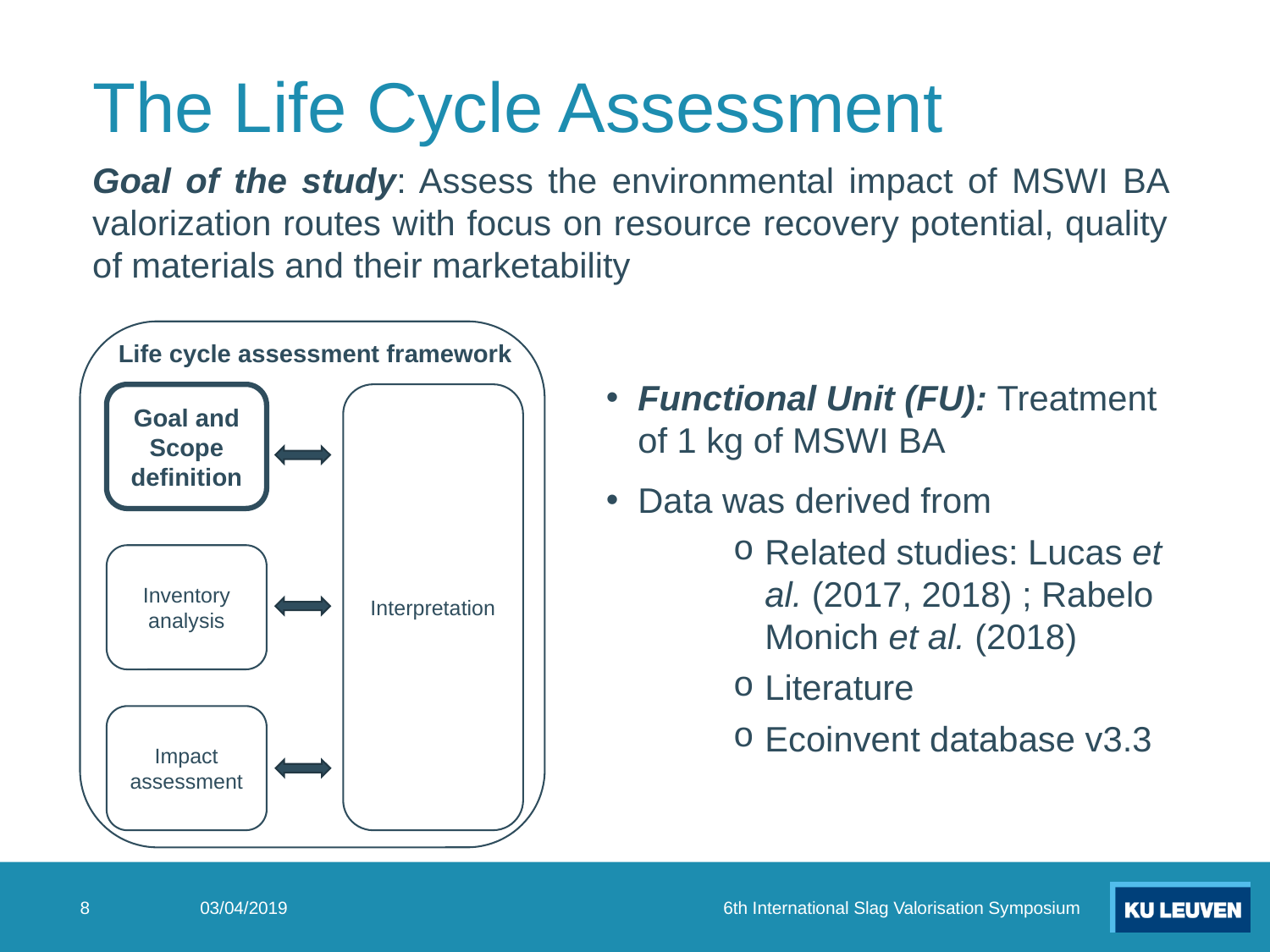

# The Life Cycle Assessment
Goal of the study: Assess the environmental impact of MSWI BA valorization routes with focus on resource recovery potential, quality of materials and their marketability

Functional Unit (FU): Treatment of 1 kg of MSWI BA
Data was derived from
Related studies: Lucas et al. (2017, 2018) ; Rabelo Monich et al. (2018)
Literature
Ecoinvent database v3.3

Life cycle assessment framework
Goal and Scope definition
Interpretation

Inventory analysis

Impact assessment

6th International Slag Valorisation Symposium
8
03/04/2019